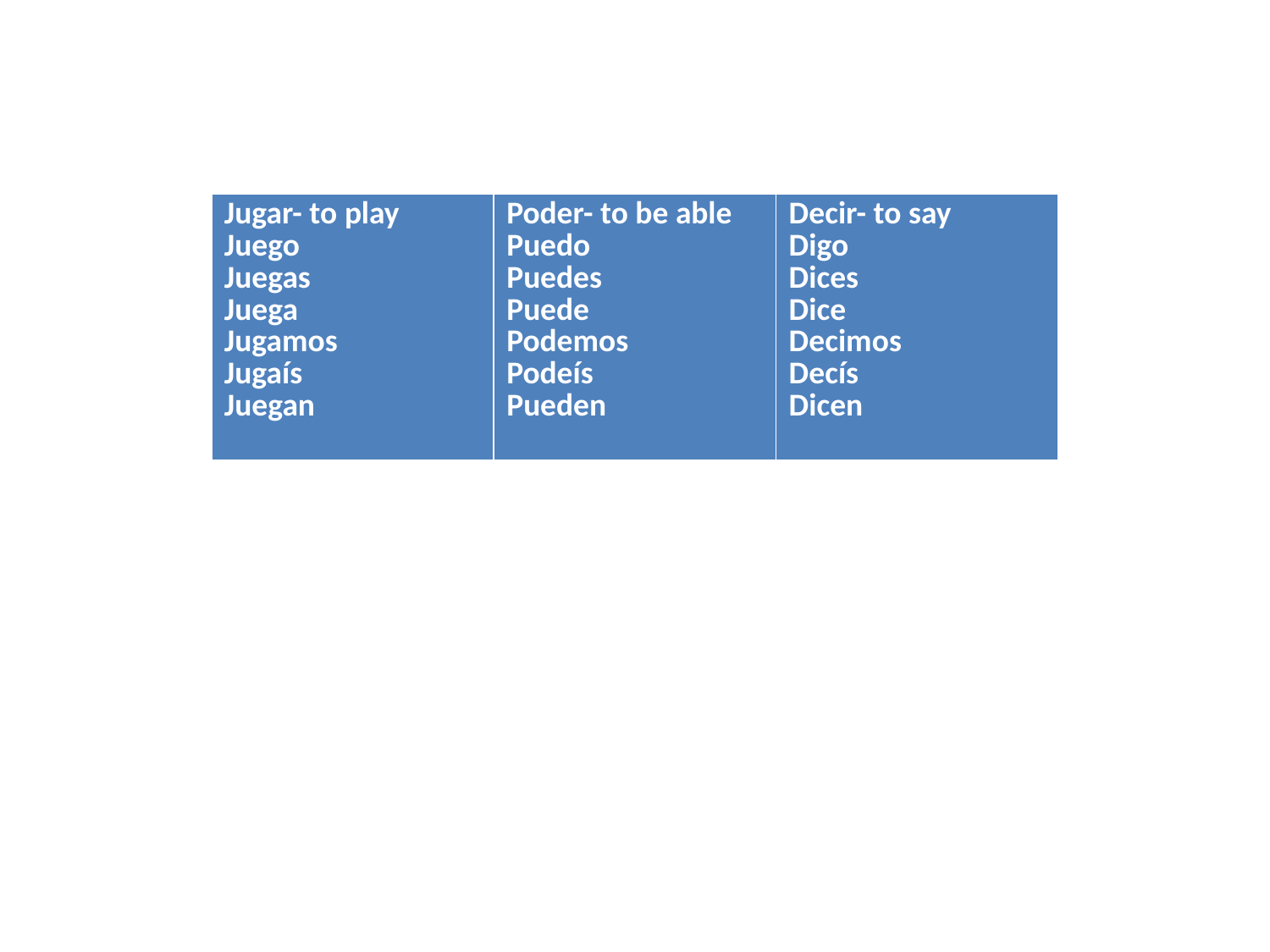

#
| Jugar- to play Juego Juegas Juega Jugamos Jugaís Juegan | Poder- to be able Puedo Puedes Puede Podemos Podeís Pueden | Decir- to say Digo Dices Dice Decimos Decís Dicen |
| --- | --- | --- |